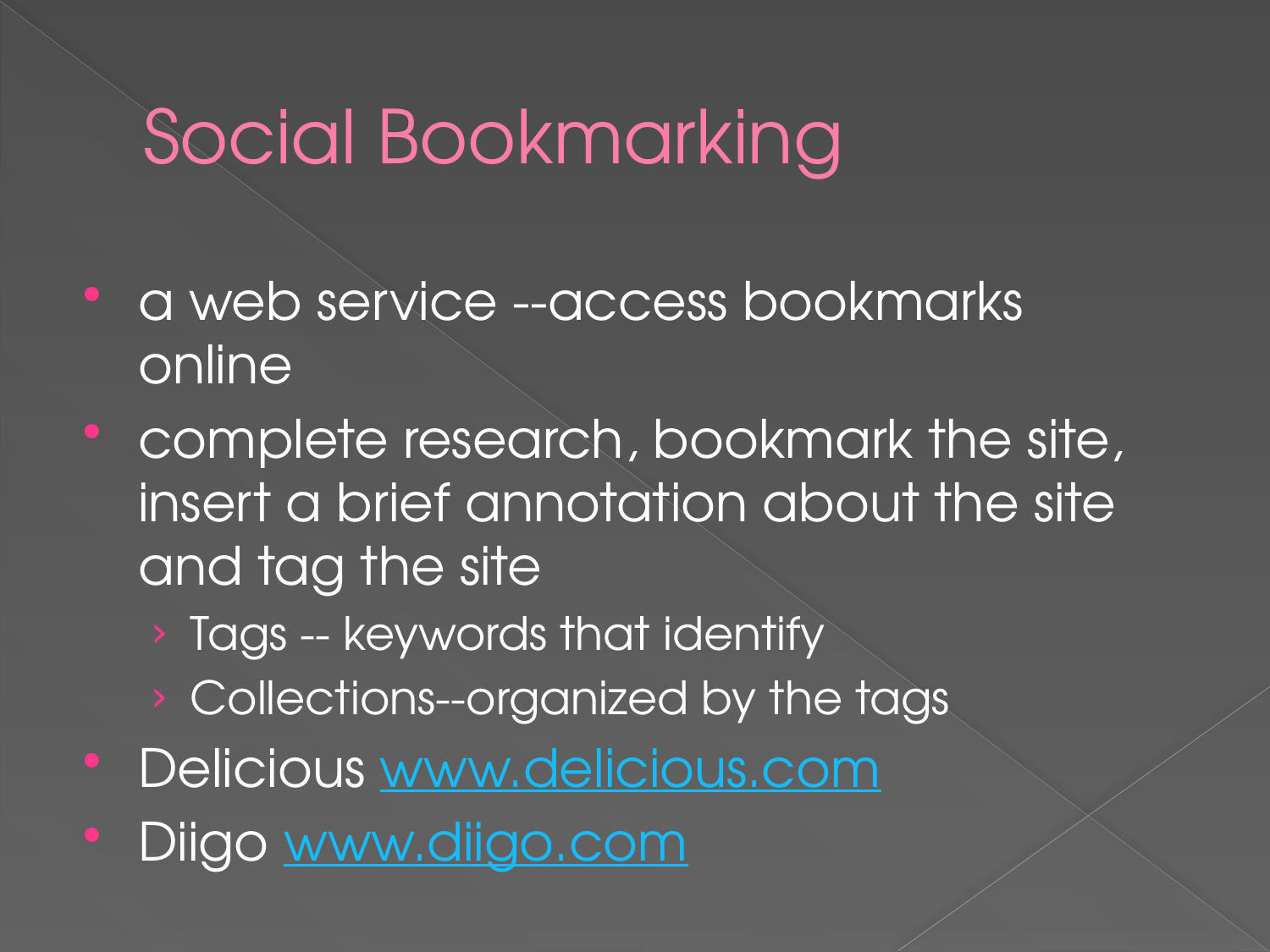

# Social Bookmarking
a web service --access bookmarks online
complete research, bookmark the site, insert a brief annotation about the site and tag the site
Tags -- keywords that identify
Collections--organized by the tags
Delicious www.delicious.com
Diigo www.diigo.com